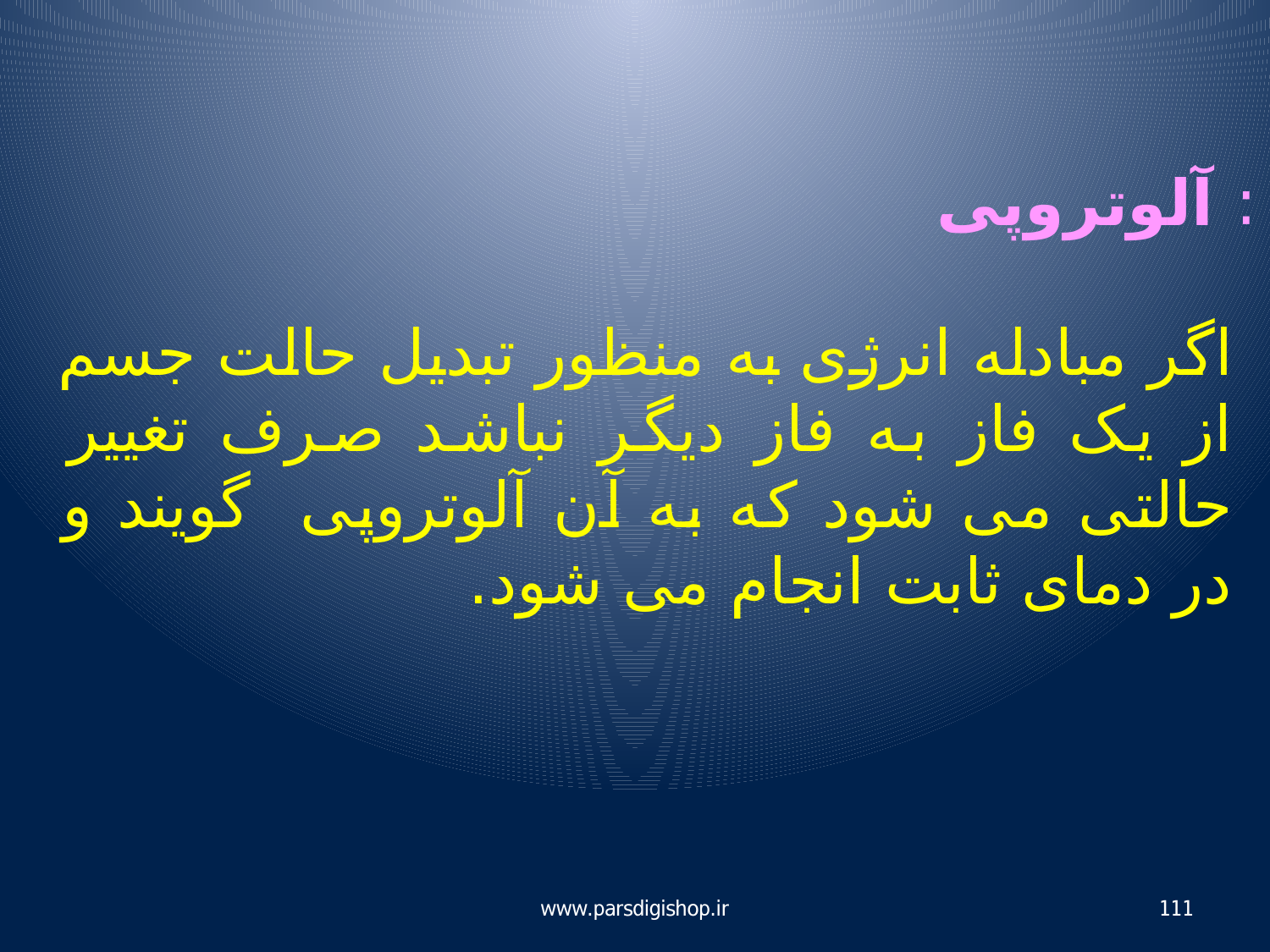

آلوتروپی :
اگر مبادله انرژی به منظور تبدیل حالت جسم از یک فاز به فاز دیگر نباشد صرف تغییر حالتی می شود که به آن آلوتروپی  گویند و در دمای ثابت انجام می شود.
www.parsdigishop.ir
111